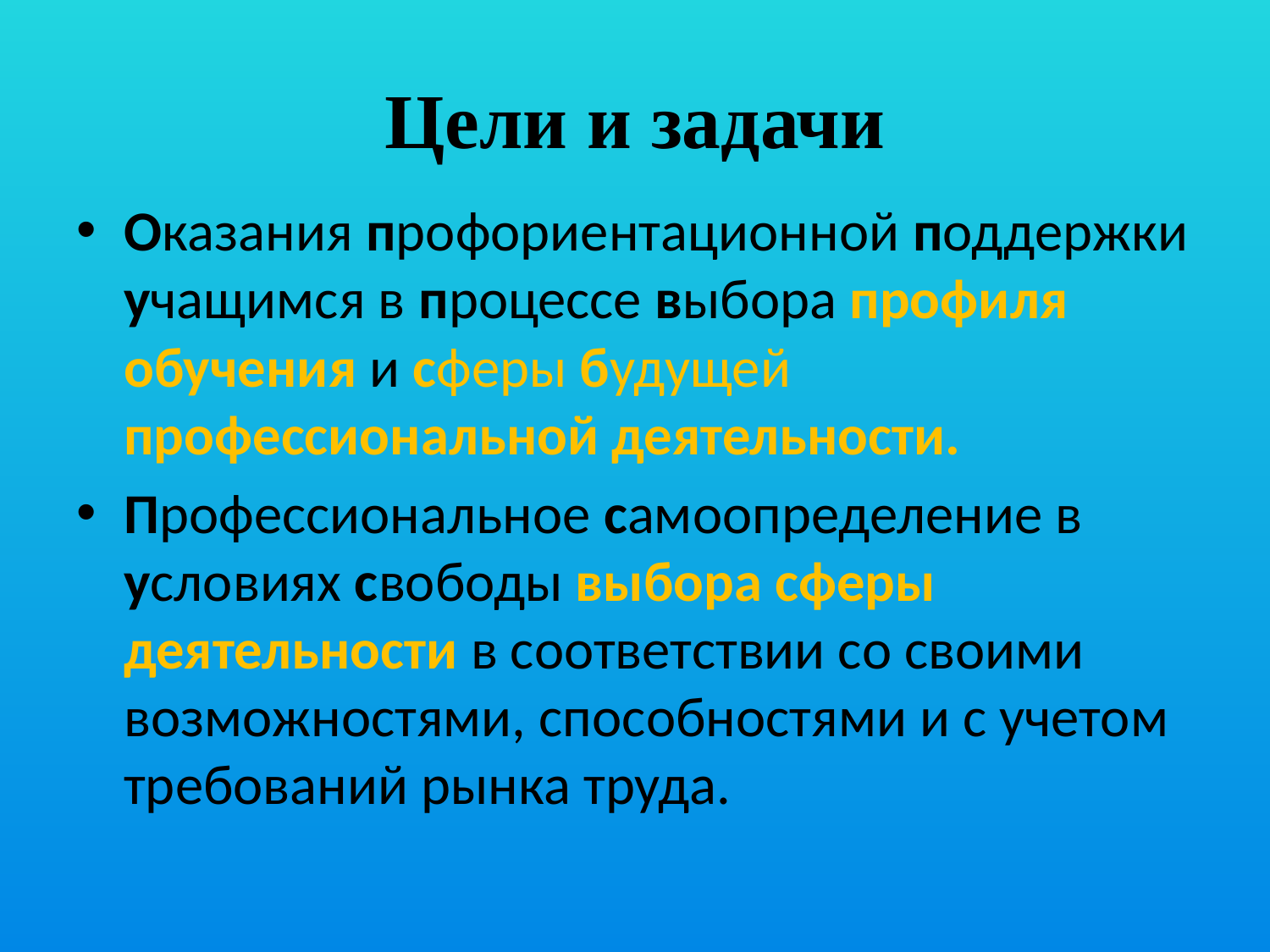

# Цели и задачи
Оказания профориентационной поддержки учащимся в процессе выбора профиля обучения и сферы будущей профессиональной деятельности.
Профессиональное самоопределение в условиях свободы выбора сферы деятельности в соответствии со своими возможностями, способностями и с учетом требований рынка труда.